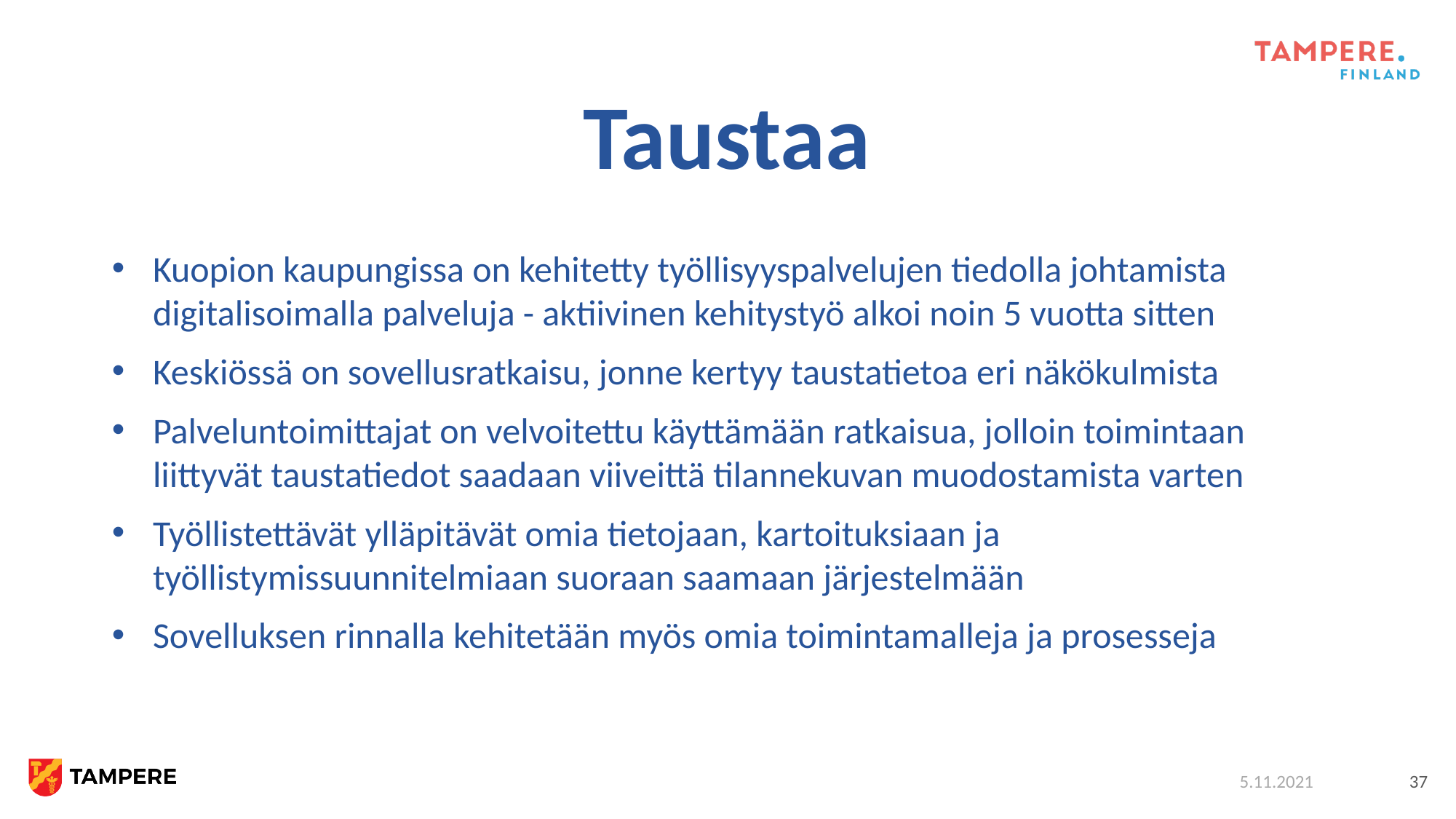

# Taustaa
Kuopion kaupungissa on kehitetty työllisyyspalvelujen tiedolla johtamista digitalisoimalla palveluja - aktiivinen kehitystyö alkoi noin 5 vuotta sitten
Keskiössä on sovellusratkaisu, jonne kertyy taustatietoa eri näkökulmista
Palveluntoimittajat on velvoitettu käyttämään ratkaisua, jolloin toimintaan liittyvät taustatiedot saadaan viiveittä tilannekuvan muodostamista varten
Työllistettävät ylläpitävät omia tietojaan, kartoituksiaan ja työllistymissuunnitelmiaan suoraan saamaan järjestelmään
Sovelluksen rinnalla kehitetään myös omia toimintamalleja ja prosesseja
5.11.2021
37